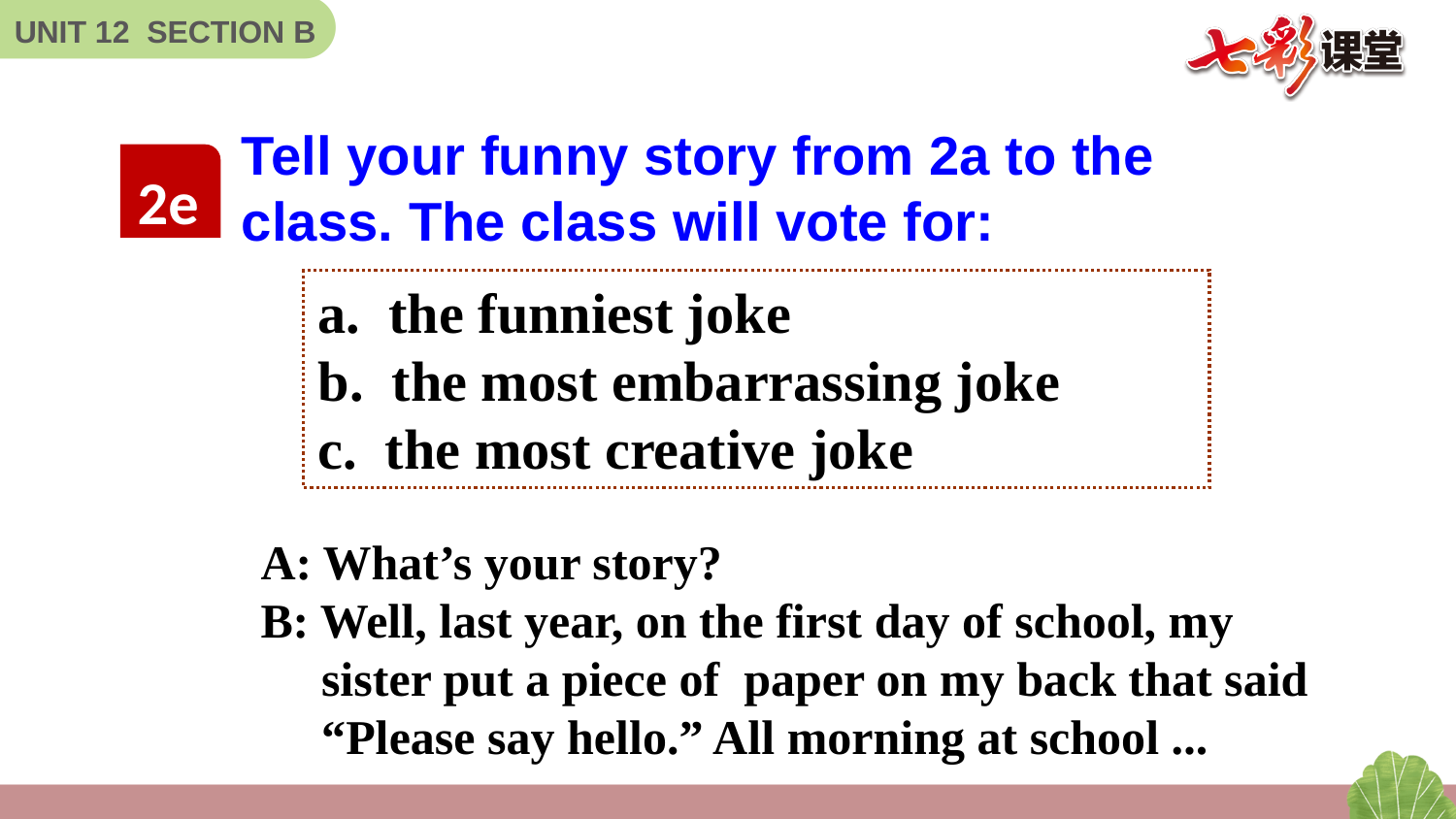

Tell your funny story from 2a to the class. The class will vote for:
2e
a.  the funniest joke
b.  the most embarrassing joke
c.  the most creative joke
A: What’s your story?
B: Well, last year, on the first day of school, my
     sister put a piece of  paper on my back that said
     “Please say hello.” All morning at school ...